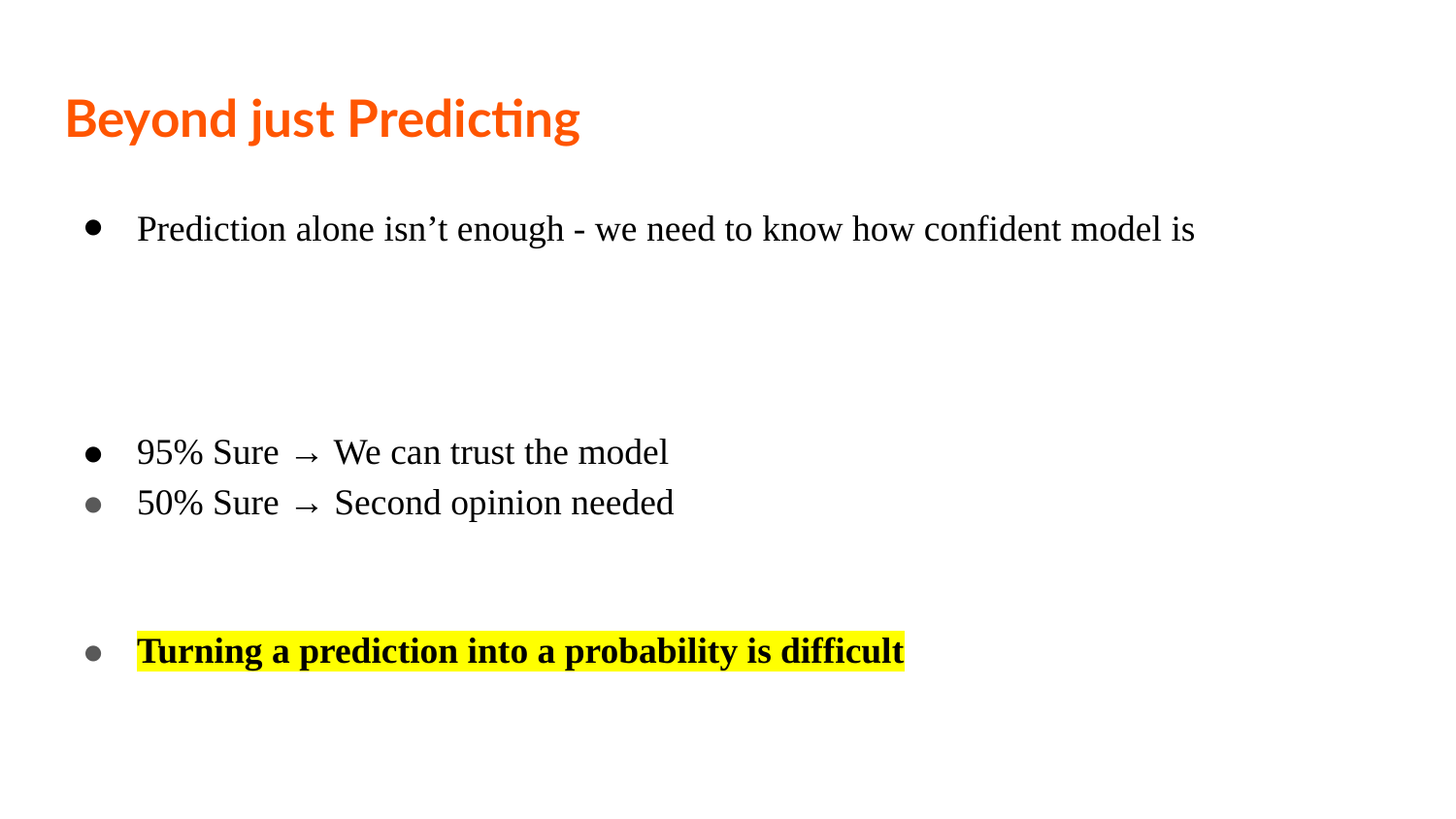

# Beyond just Predicting
Prediction alone isn’t enough - we need to know how confident model is

95% Sure → We can trust the model
50% Sure → Second opinion needed

Turning a prediction into a probability is difficult